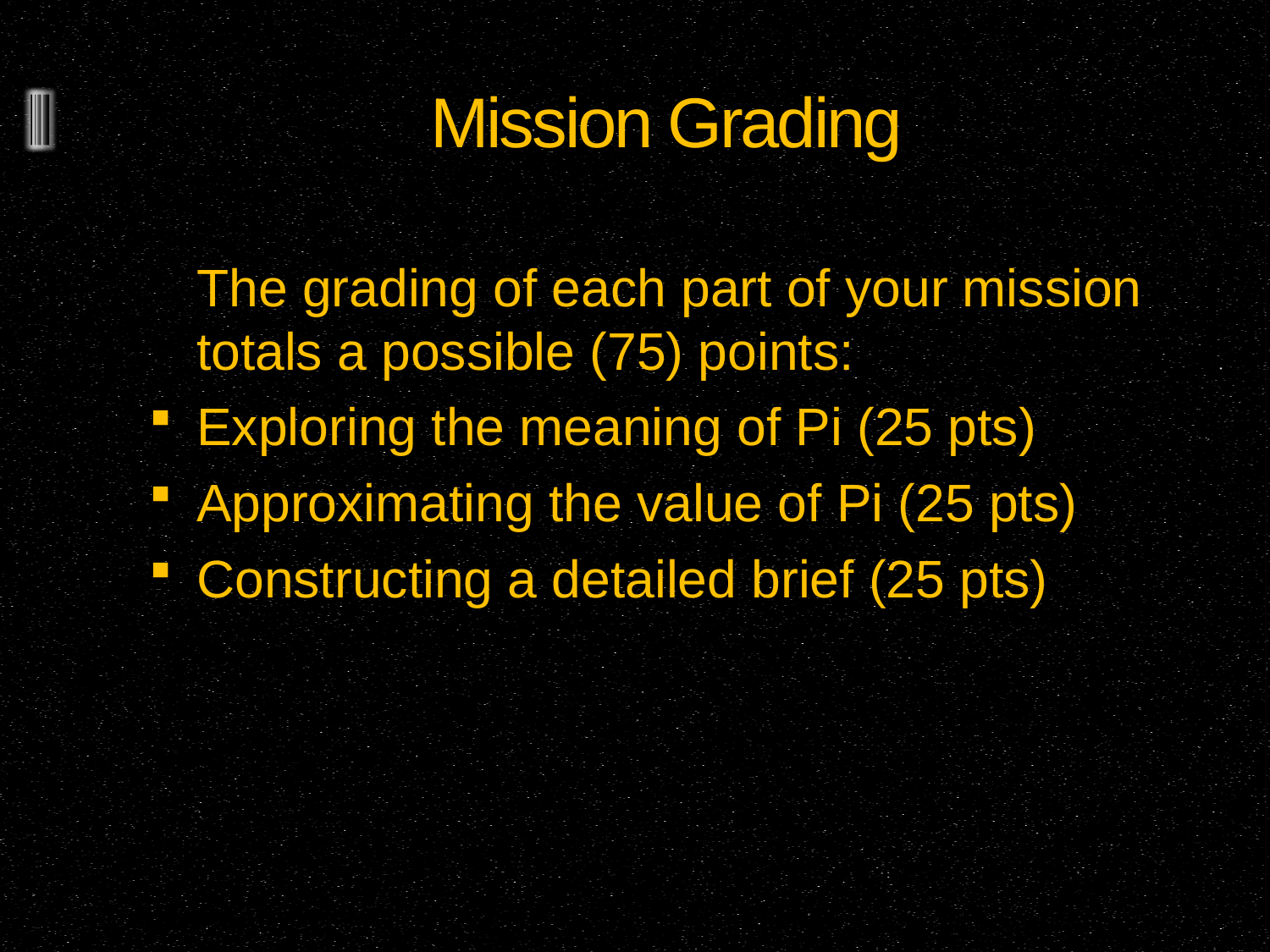

# Mission Grading
	The grading of each part of your mission totals a possible (75) points:
Exploring the meaning of Pi (25 pts)
Approximating the value of Pi (25 pts)
Constructing a detailed brief (25 pts)